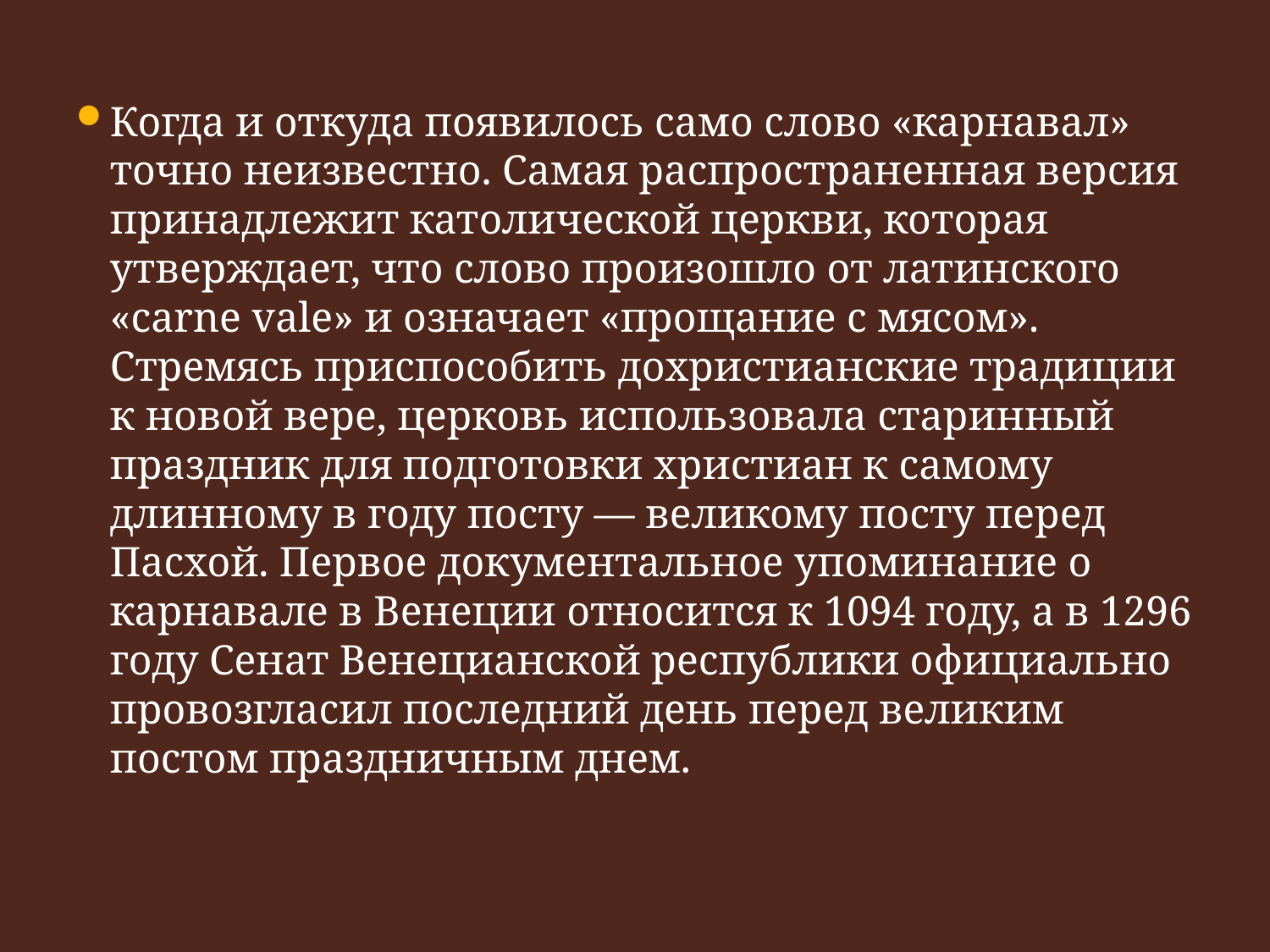

Когда и откуда появилось само слово «карнавал» точно неизвестно. Самая распространенная версия принадлежит католической церкви, которая утверждает, что слово произошло от латинского «carne vale» и означает «прощание с мясом». Стремясь приспособить дохристианские традиции к новой вере, церковь использовала старинный праздник для подготовки христиан к самому длинному в году посту — великому посту перед Пасхой. Первое документальное упоминание о карнавале в Венеции относится к 1094 году, а в 1296 году Сенат Венецианской республики официально провозгласил последний день перед великим постом праздничным днем.